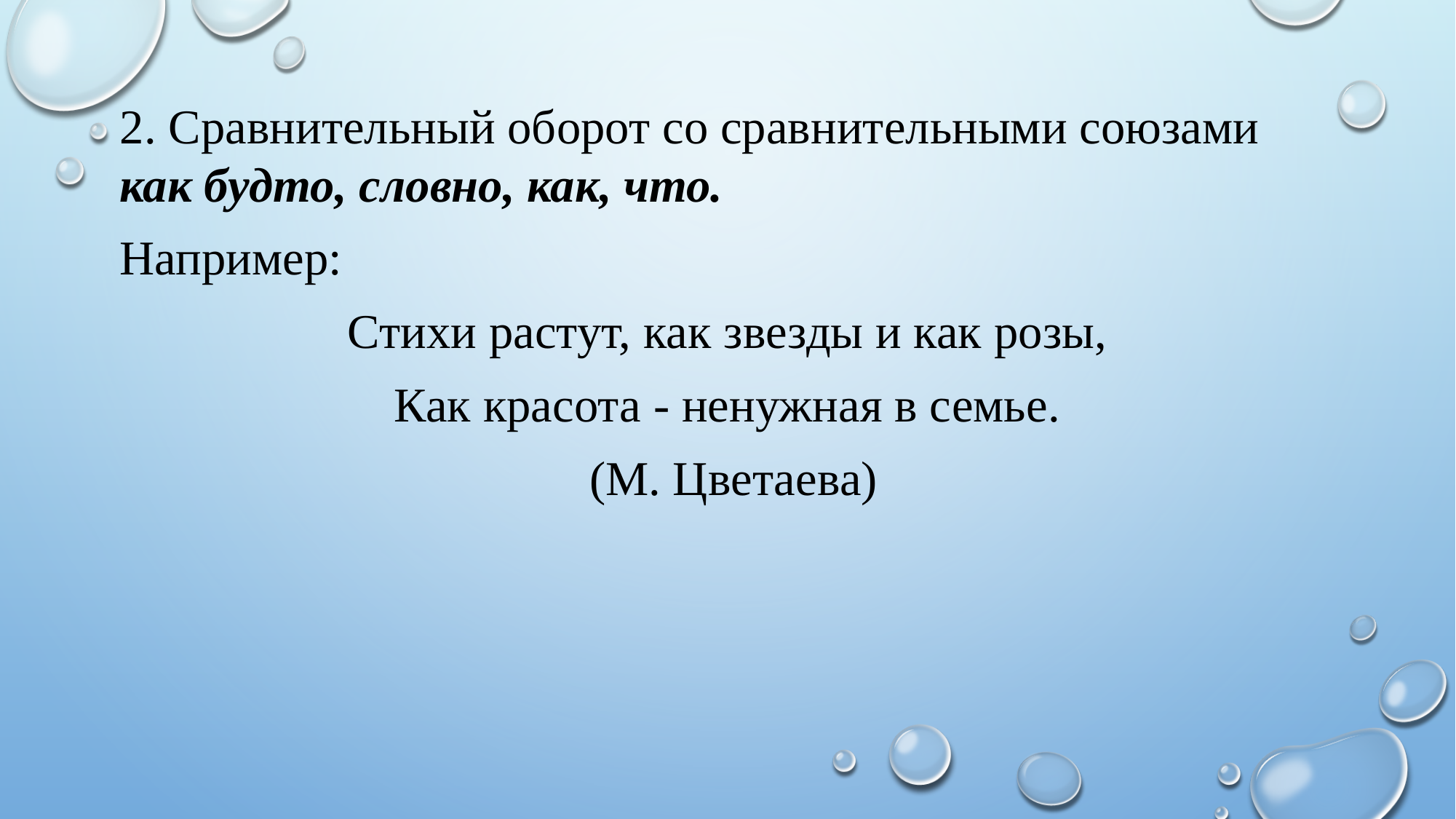

2. Сравнительный оборот со сравнительными союзами как будто, словно, как, что.
Например:
Стихи растут, как звезды и как розы,
Как красота - ненужная в семье.
 (М. Цветаева)